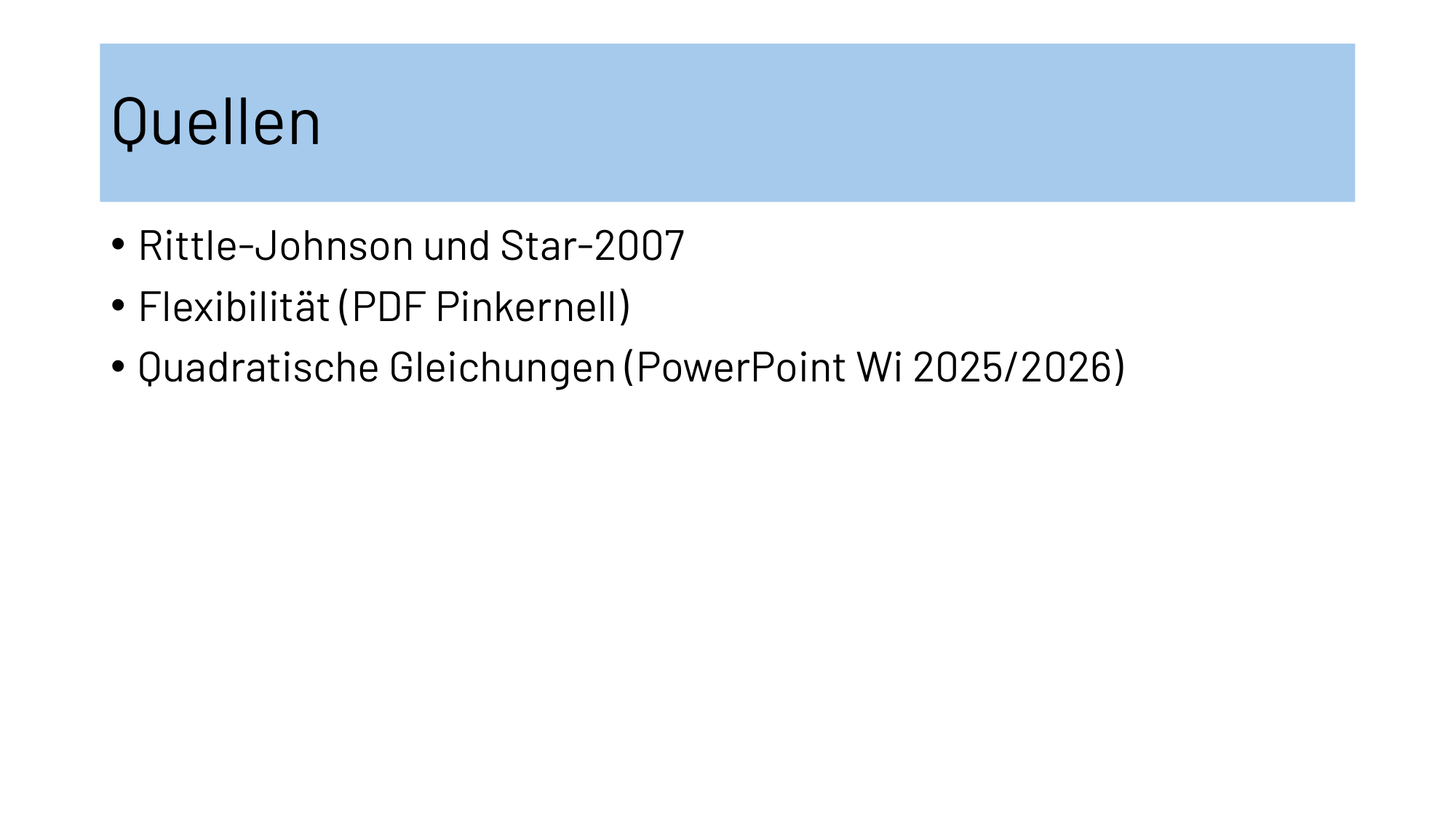

# Quellen
Rittle-Johnson und Star-2007
Flexibilität (PDF Pinkernell)
Quadratische Gleichungen (PowerPoint Wi 2025/2026)